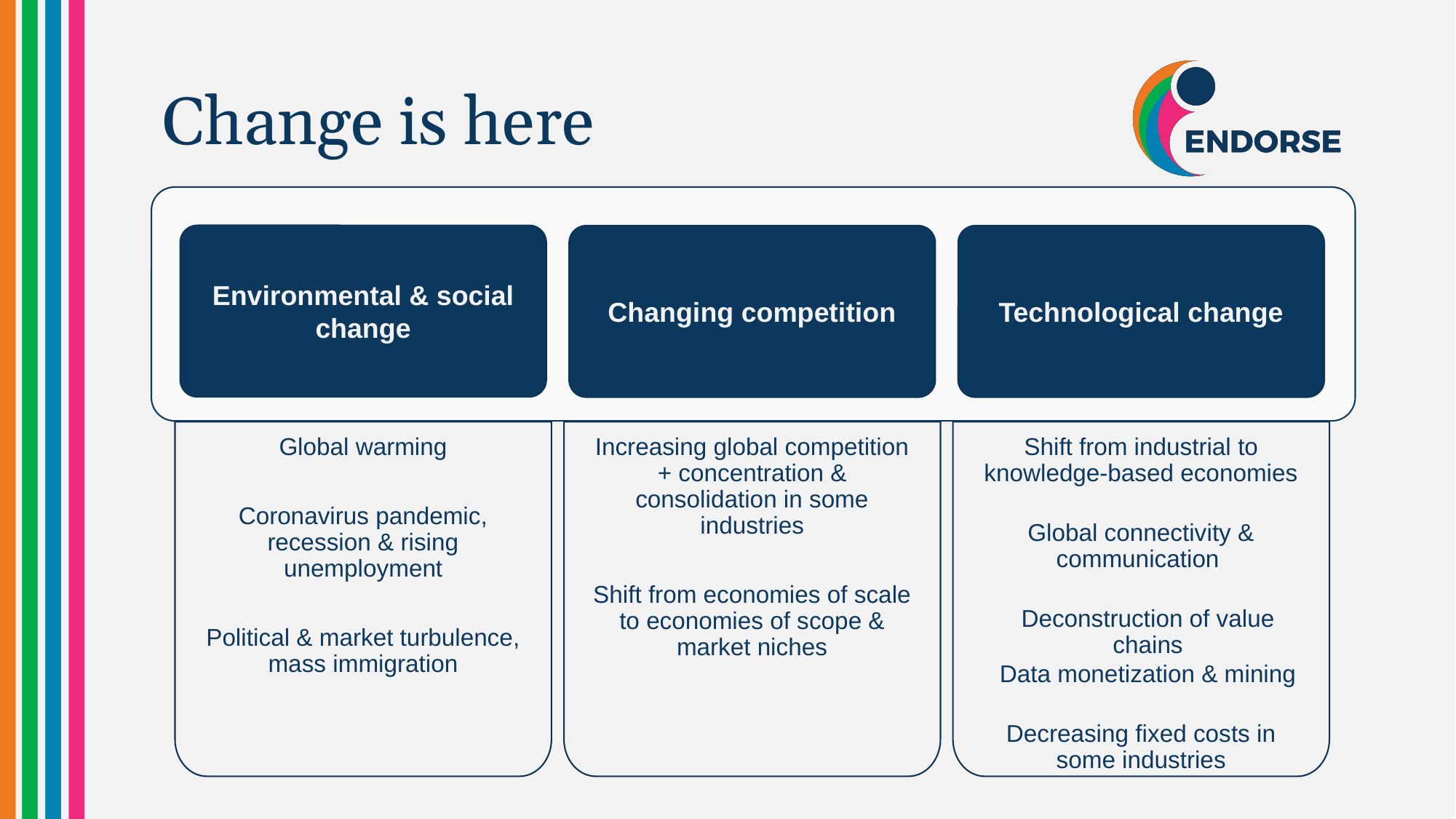

# Change is here

Environmental & social change
Changing competition
Technological change
Shift from industrial to knowledge-based economies

Global connectivity & communication

Deconstruction of value chains
Data monetization & mining

Decreasing fixed costs in some industries
Global warming

Coronavirus pandemic, recession & rising unemployment

Political & market turbulence, mass immigration
Increasing global competition + concentration & consolidation in some industries

Shift from economies of scale to economies of scope & market niches